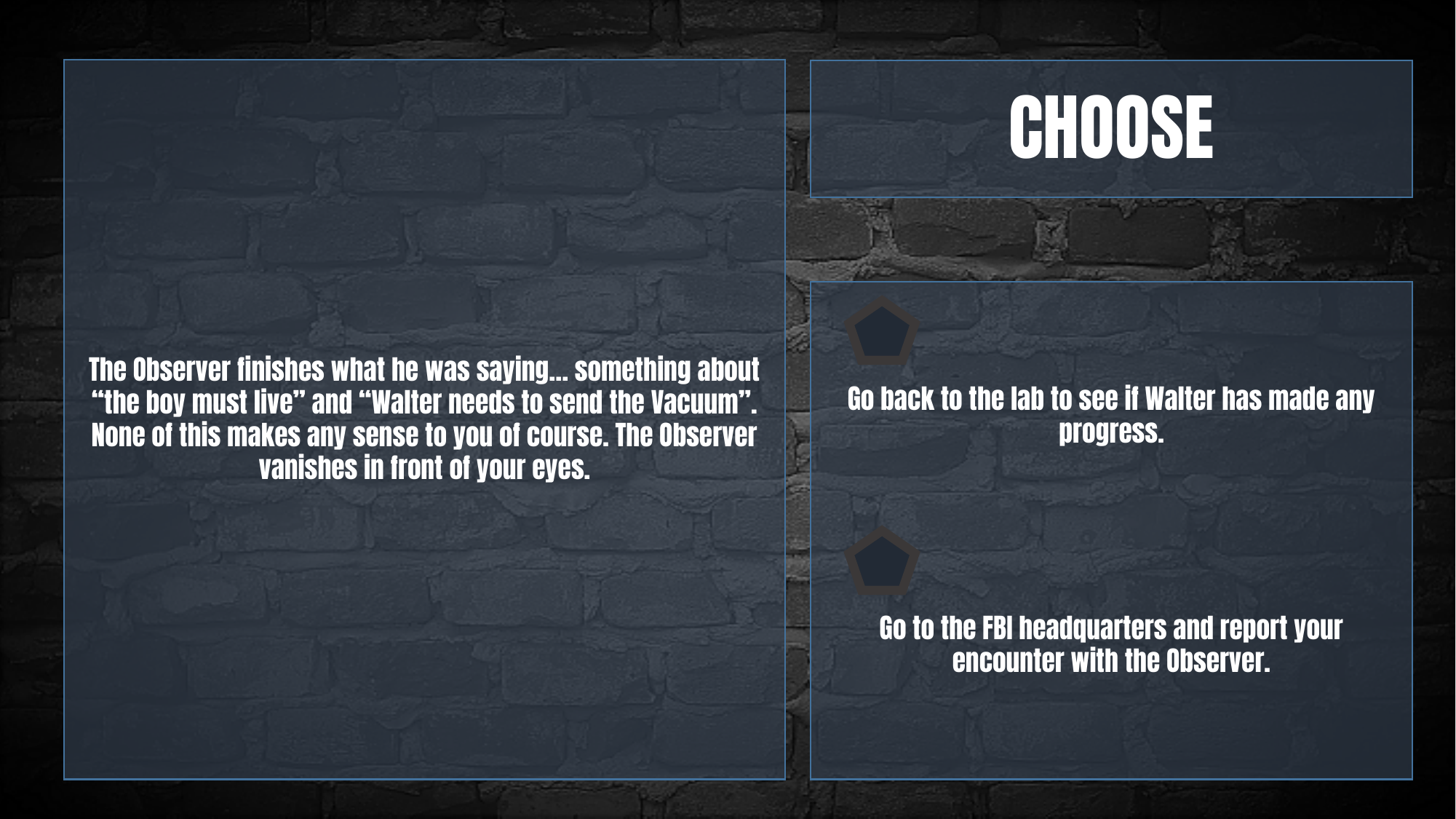

The Observer finishes what he was saying… something about “the boy must live” and “Walter needs to send the Vacuum”. None of this makes any sense to you of course. The Observer vanishes in front of your eyes.
CHOOSE
Go back to the lab to see if Walter has made any progress.

Go to the FBI headquarters and report your encounter with the Observer.